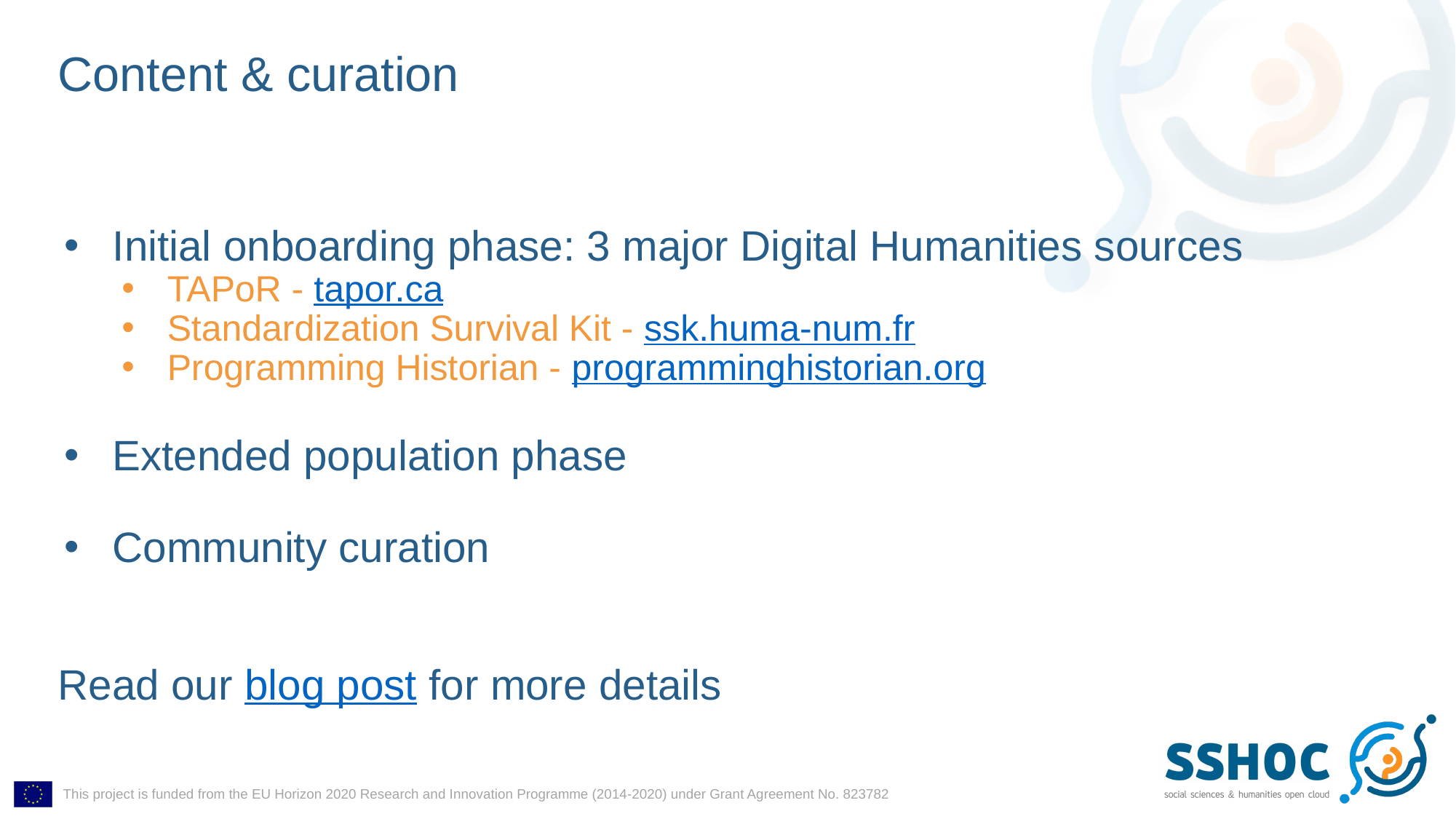

# Content & curation
Initial onboarding phase: 3 major Digital Humanities sources
TAPoR - tapor.ca
Standardization Survival Kit - ssk.huma-num.fr
Programming Historian - programminghistorian.org

Extended population phase

Community curation

Read our blog post for more details